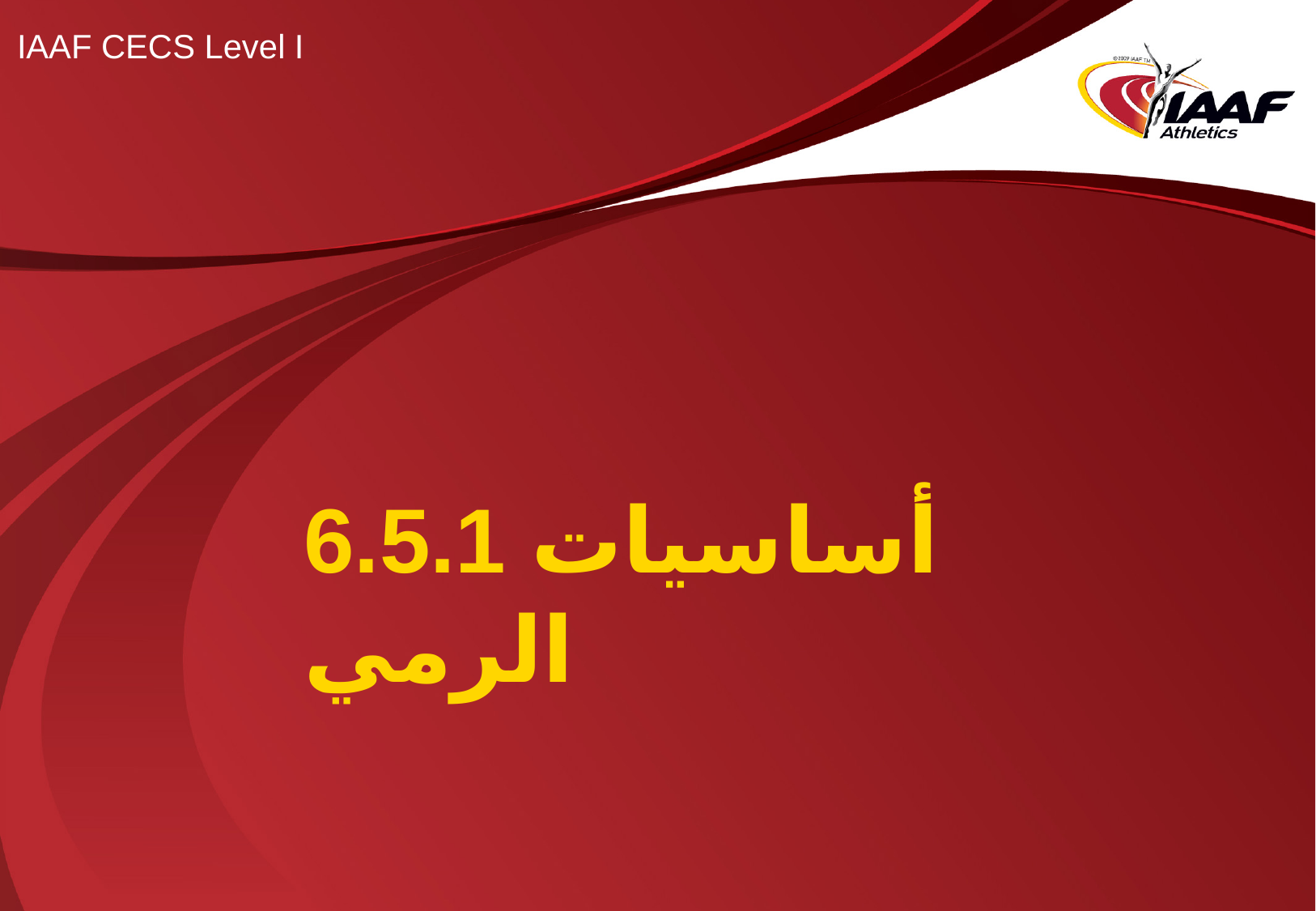

IAAF CECS Level I
# 6.5.1 أساسيات الرمي